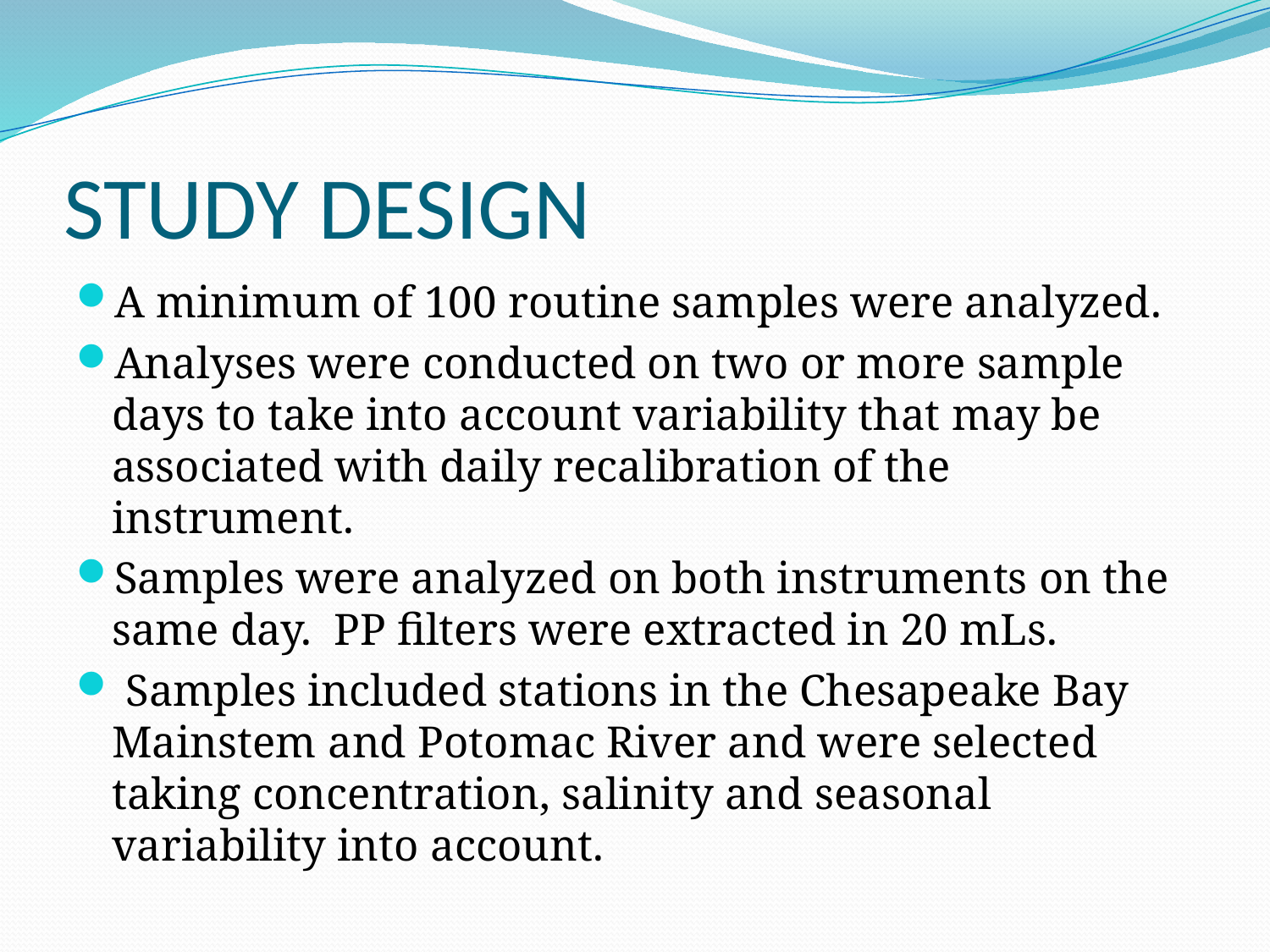

# STUDY DESIGN
A minimum of 100 routine samples were analyzed.
Analyses were conducted on two or more sample days to take into account variability that may be associated with daily recalibration of the instrument.
Samples were analyzed on both instruments on the same day.  PP filters were extracted in 20 mLs.
 Samples included stations in the Chesapeake Bay Mainstem and Potomac River and were selected taking concentration, salinity and seasonal variability into account.